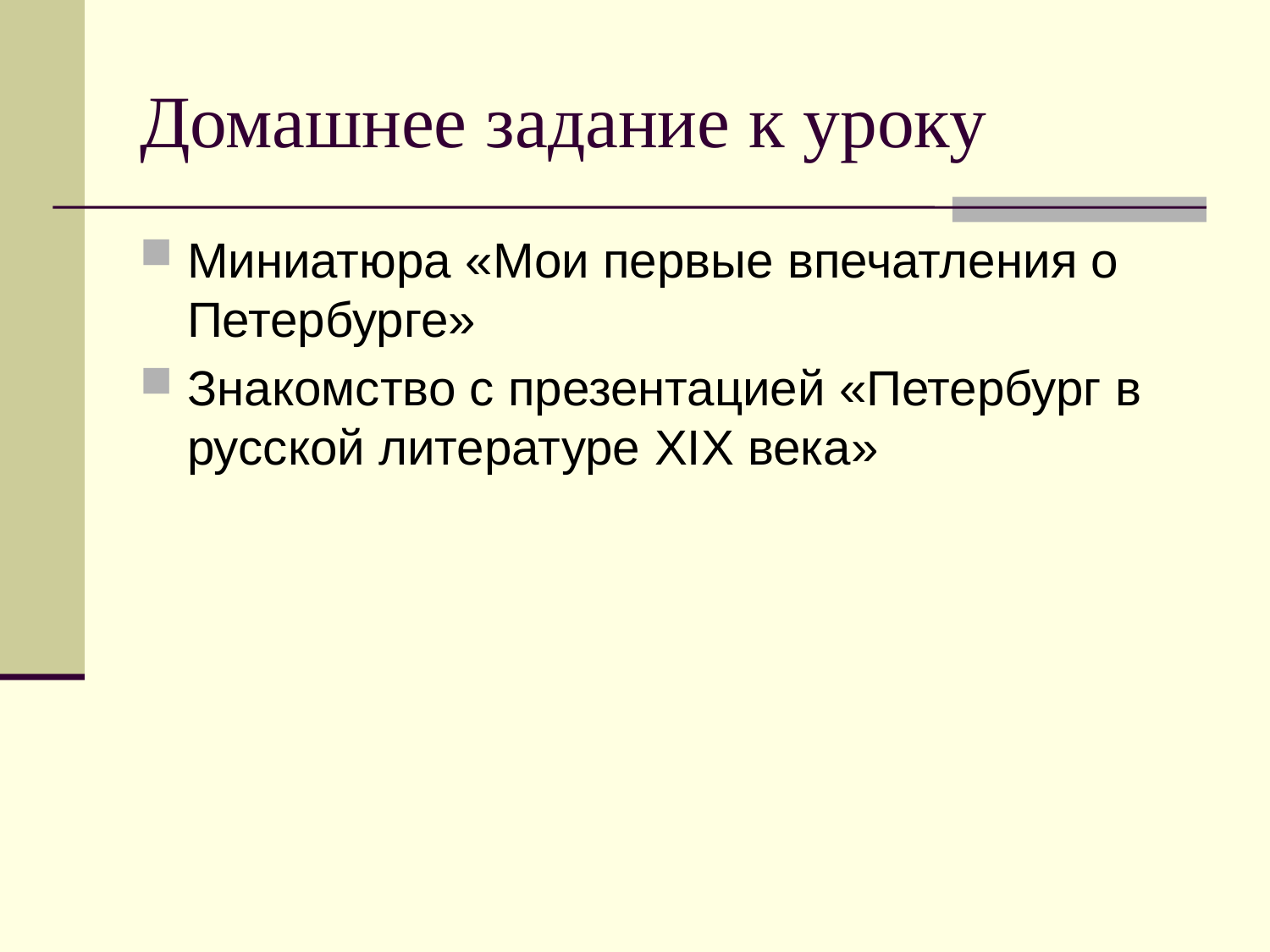

# Домашнее задание к уроку
Миниатюра «Мои первые впечатления о Петербурге»
Знакомство с презентацией «Петербург в русской литературе XIX века»